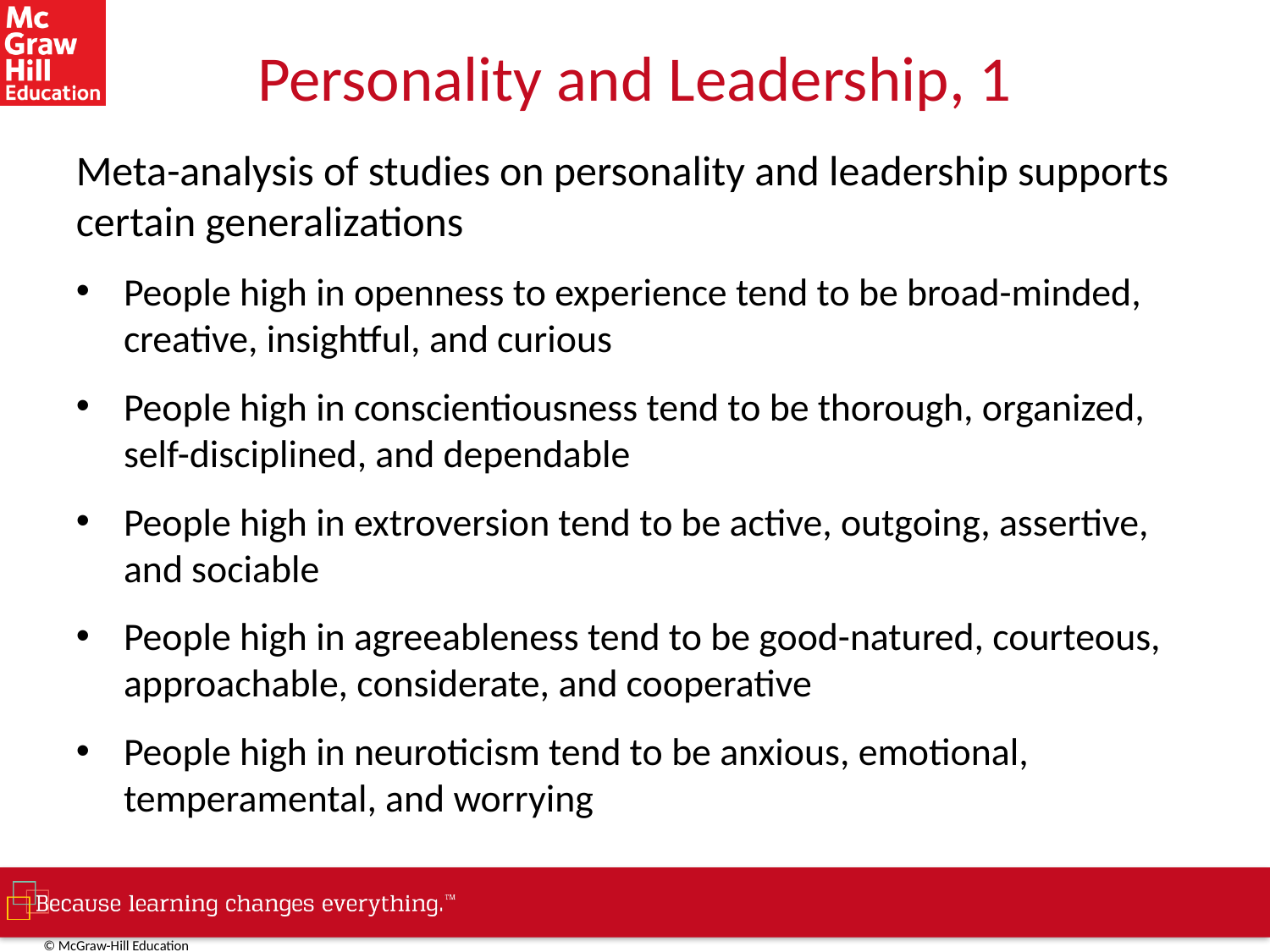

# Personality and Leadership, 1
Meta-analysis of studies on personality and leadership supports certain generalizations
People high in openness to experience tend to be broad-minded, creative, insightful, and curious
People high in conscientiousness tend to be thorough, organized, self-disciplined, and dependable
People high in extroversion tend to be active, outgoing, assertive, and sociable
People high in agreeableness tend to be good-natured, courteous, approachable, considerate, and cooperative
People high in neuroticism tend to be anxious, emotional, temperamental, and worrying